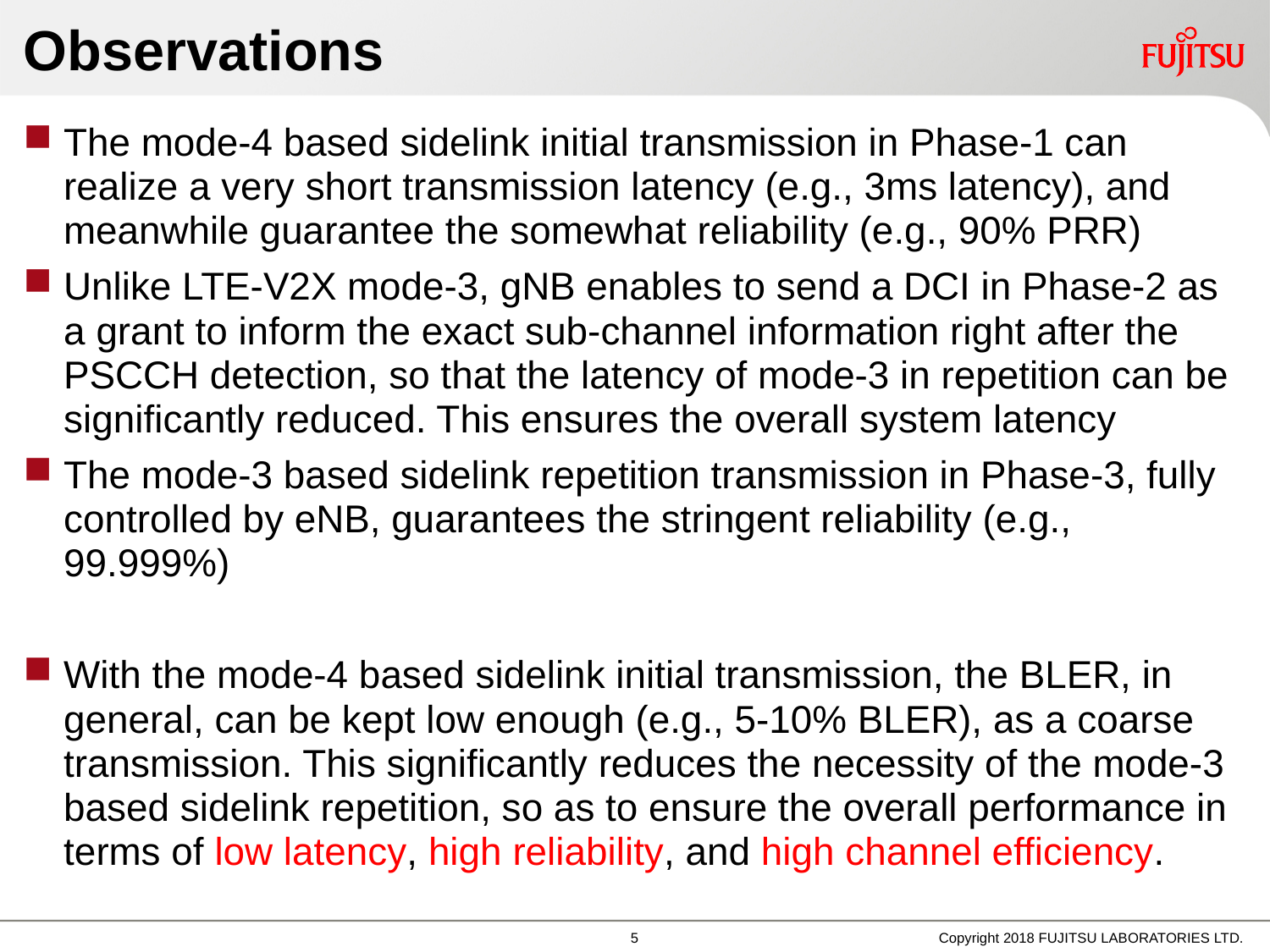

# Observations
The mode-4 based sidelink initial transmission in Phase-1 can realize a very short transmission latency (e.g., 3ms latency), and meanwhile guarantee the somewhat reliability (e.g., 90% PRR)
Unlike LTE-V2X mode-3, gNB enables to send a DCI in Phase-2 as a grant to inform the exact sub-channel information right after the PSCCH detection, so that the latency of mode-3 in repetition can be significantly reduced. This ensures the overall system latency
The mode-3 based sidelink repetition transmission in Phase-3, fully controlled by eNB, guarantees the stringent reliability (e.g., 99.999%)

With the mode-4 based sidelink initial transmission, the BLER, in general, can be kept low enough (e.g., 5-10% BLER), as a coarse transmission. This significantly reduces the necessity of the mode-3 based sidelink repetition, so as to ensure the overall performance in terms of low latency, high reliability, and high channel efficiency.
5
Copyright 2018 FUJITSU LABORATORIES LTD.